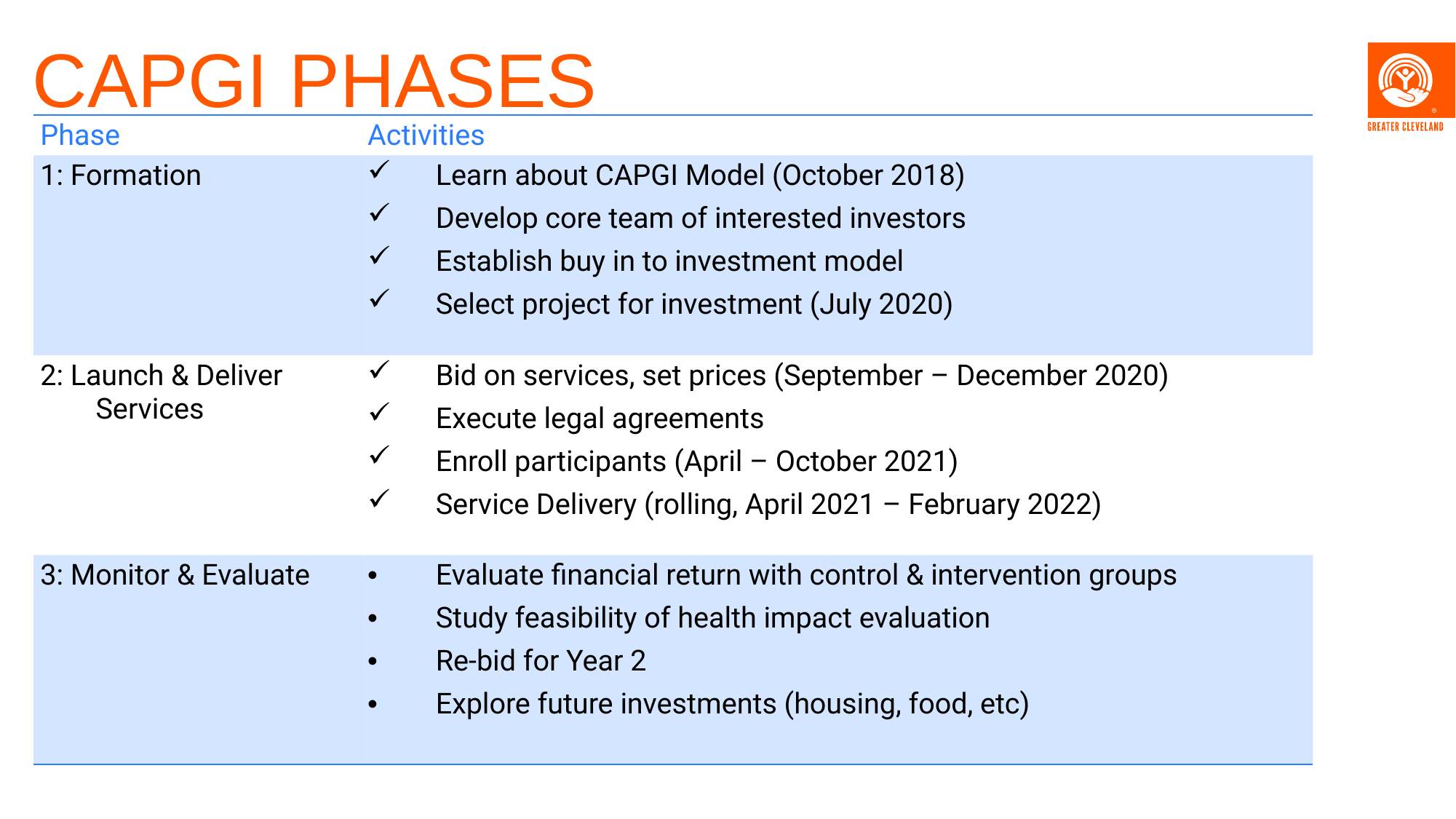

# CAPGI PHASES
| Phase | Activities |
| --- | --- |
| 1: Formation | Learn about CAPGI Model (October 2018) Develop core team of interested investors Establish buy in to investment model Select project for investment (July 2020) |
| 2: Launch & Deliver Services | Bid on services, set prices (September – December 2020) Execute legal agreements Enroll participants (April – October 2021) Service Delivery (rolling, April 2021 – February 2022) |
| 3: Monitor & Evaluate | Evaluate financial return with control & intervention groups Study feasibility of health impact evaluation Re-bid for Year 2 Explore future investments (housing, food, etc) |